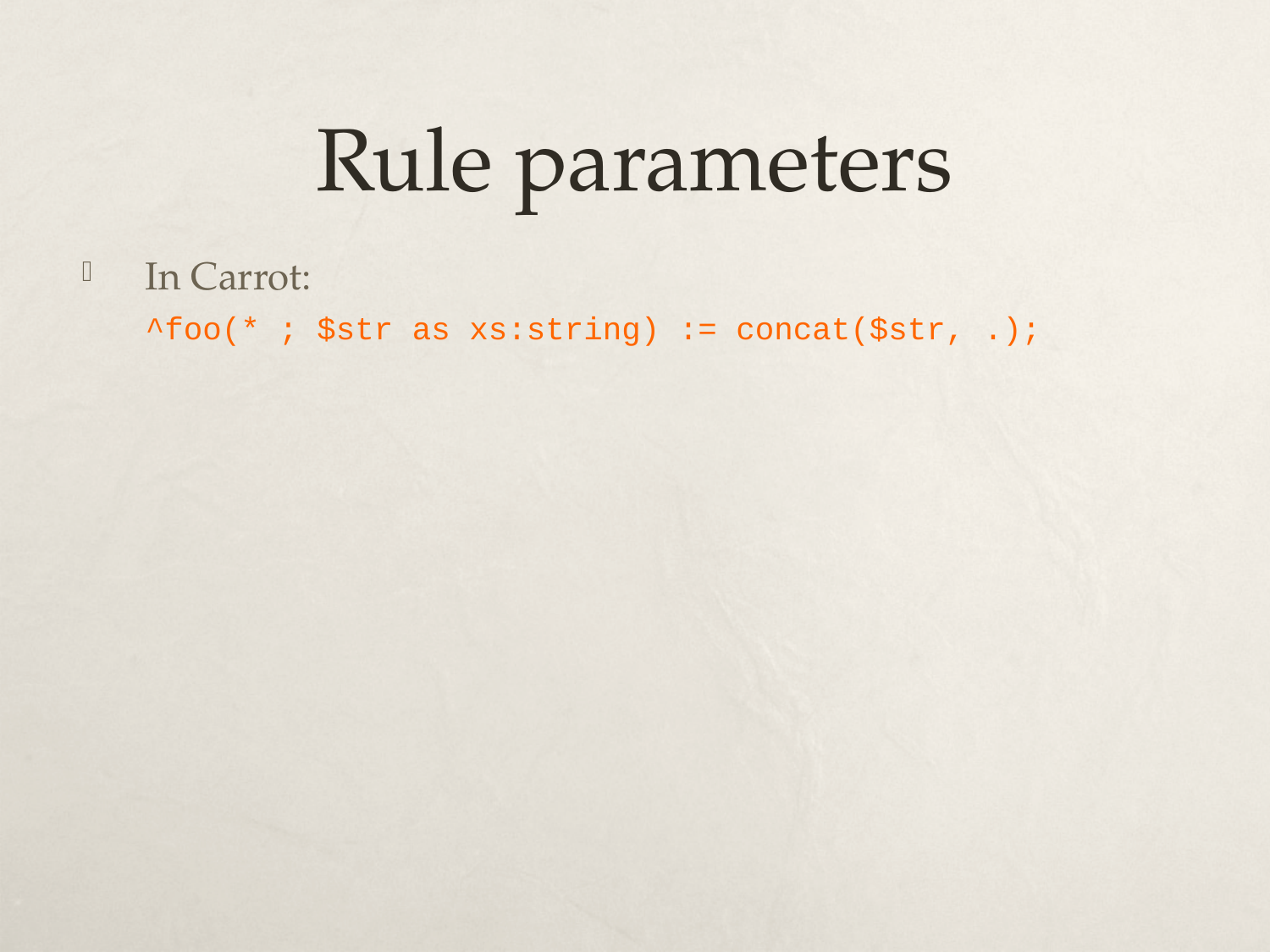

# Rule parameters
In Carrot:
^foo(* ; $str as xs:string) := concat($str, .);